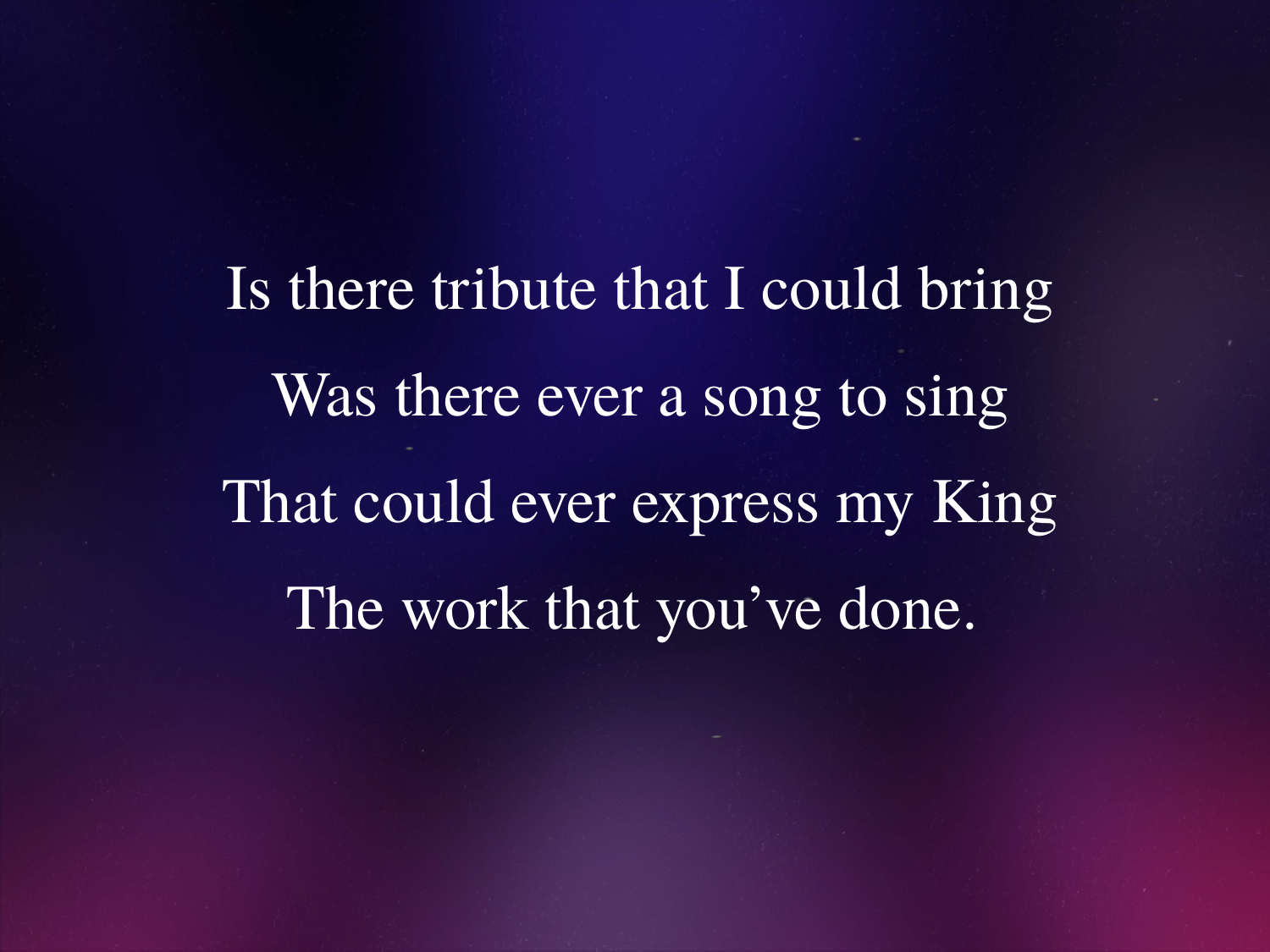

# Is there tribute that I could bring Was there ever a song to sing That could ever express my King The work that you’ve done.